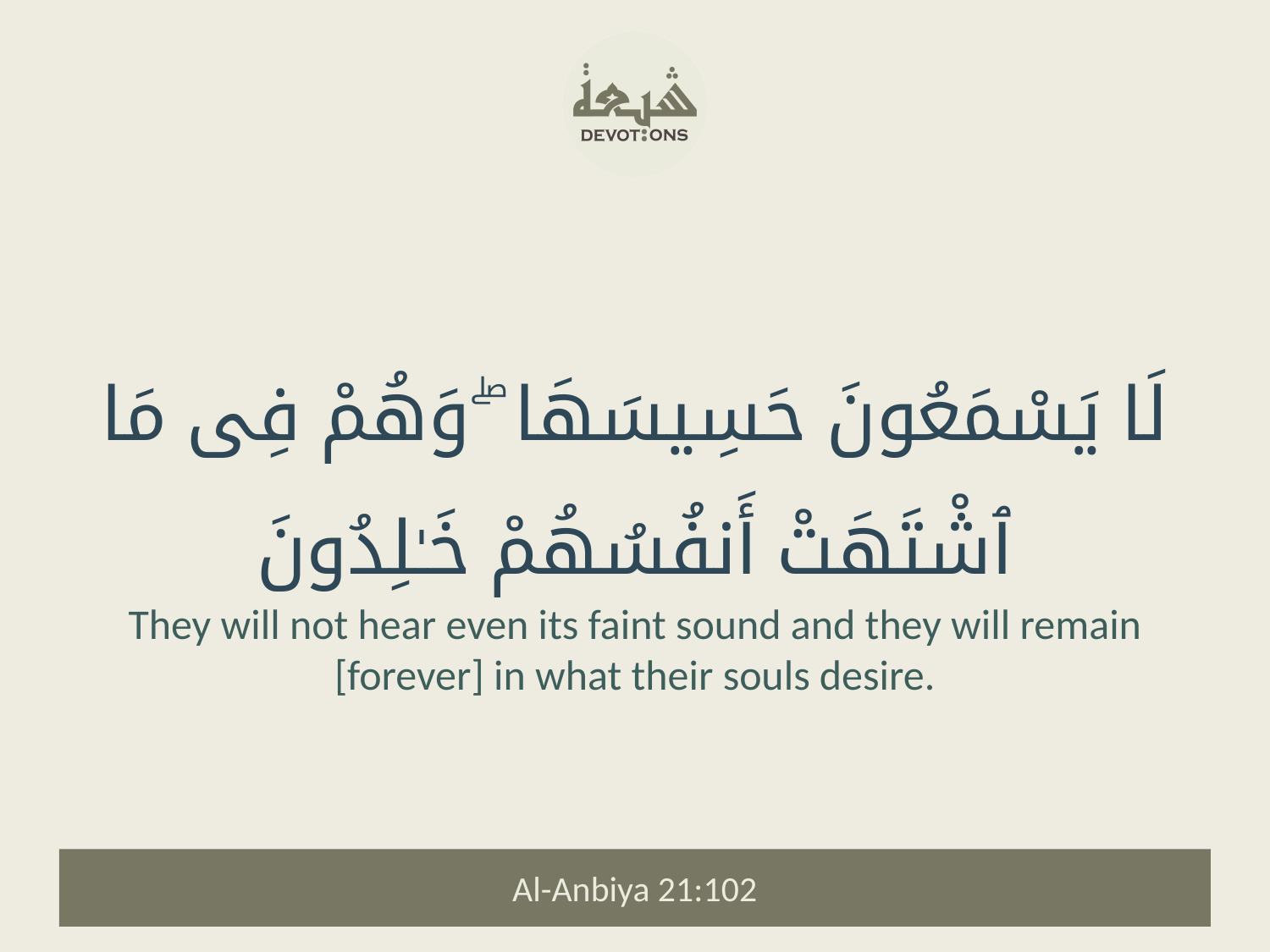

لَا يَسْمَعُونَ حَسِيسَهَا ۖ وَهُمْ فِى مَا ٱشْتَهَتْ أَنفُسُهُمْ خَـٰلِدُونَ
They will not hear even its faint sound and they will remain [forever] in what their souls desire.
Al-Anbiya 21:102